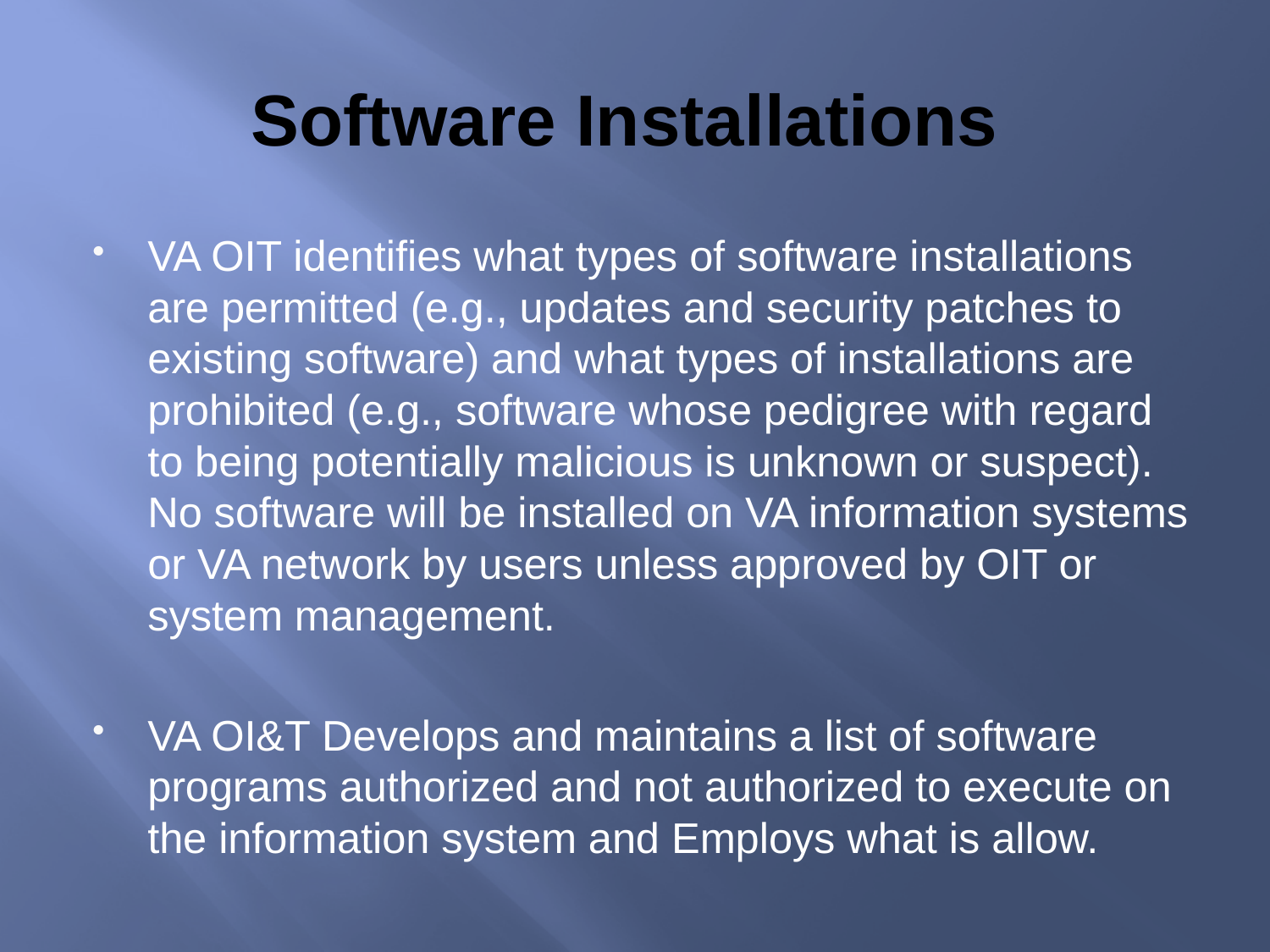

# Software Installations
VA OIT identifies what types of software installations are permitted (e.g., updates and security patches to existing software) and what types of installations are prohibited (e.g., software whose pedigree with regard to being potentially malicious is unknown or suspect). No software will be installed on VA information systems or VA network by users unless approved by OIT or system management.

VA OI&T Develops and maintains a list of software programs authorized and not authorized to execute on the information system and Employs what is allow.